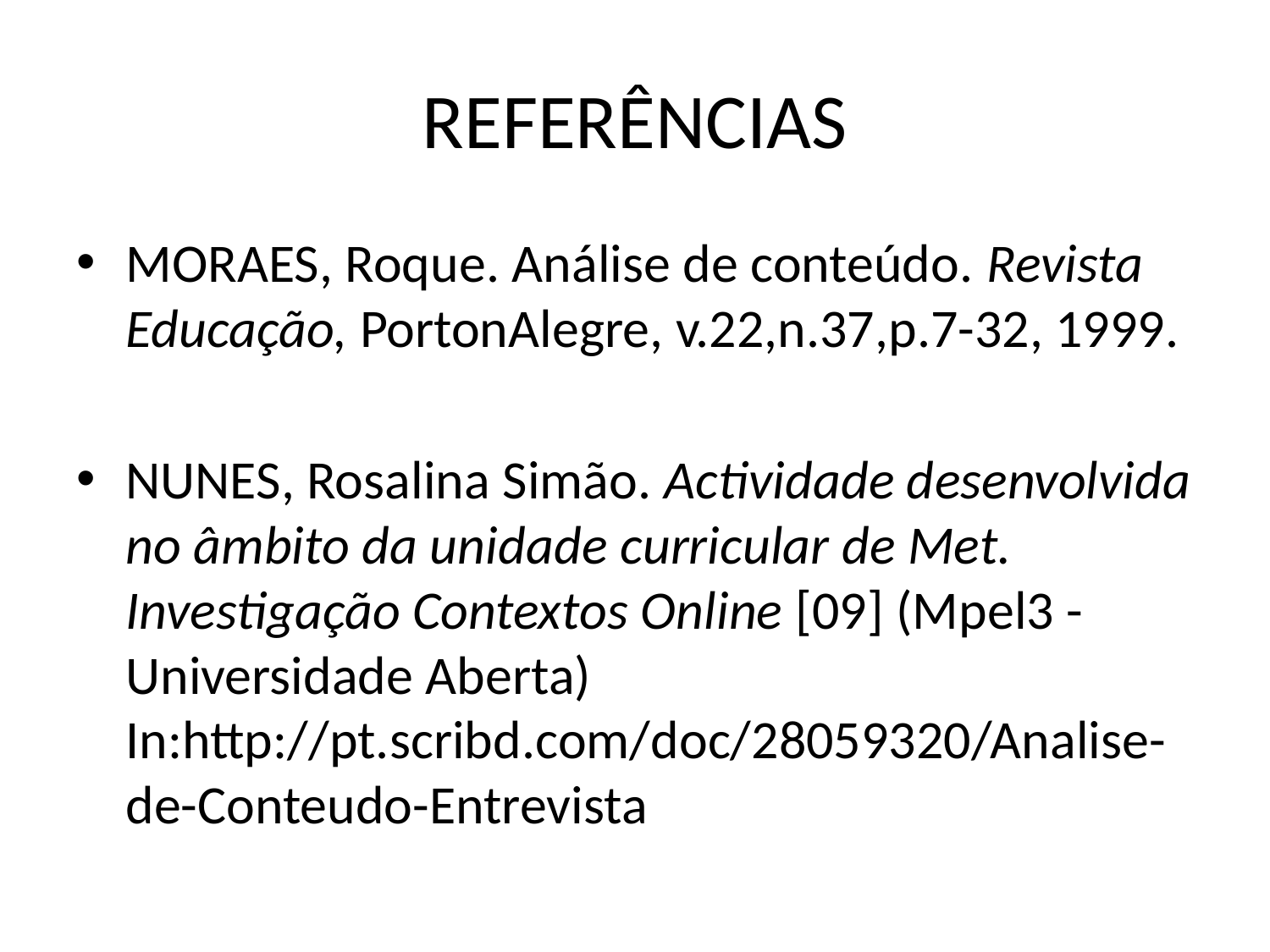

# REFERÊNCIAS
MORAES, Roque. Análise de conteúdo. Revista Educação, PortonAlegre, v.22,n.37,p.7-32, 1999.

NUNES, Rosalina Simão. Actividade desenvolvida no âmbito da unidade curricular de Met. Investigação Contextos Online [09] (Mpel3 - Universidade Aberta) In:http://pt.scribd.com/doc/28059320/Analise-de-Conteudo-Entrevista